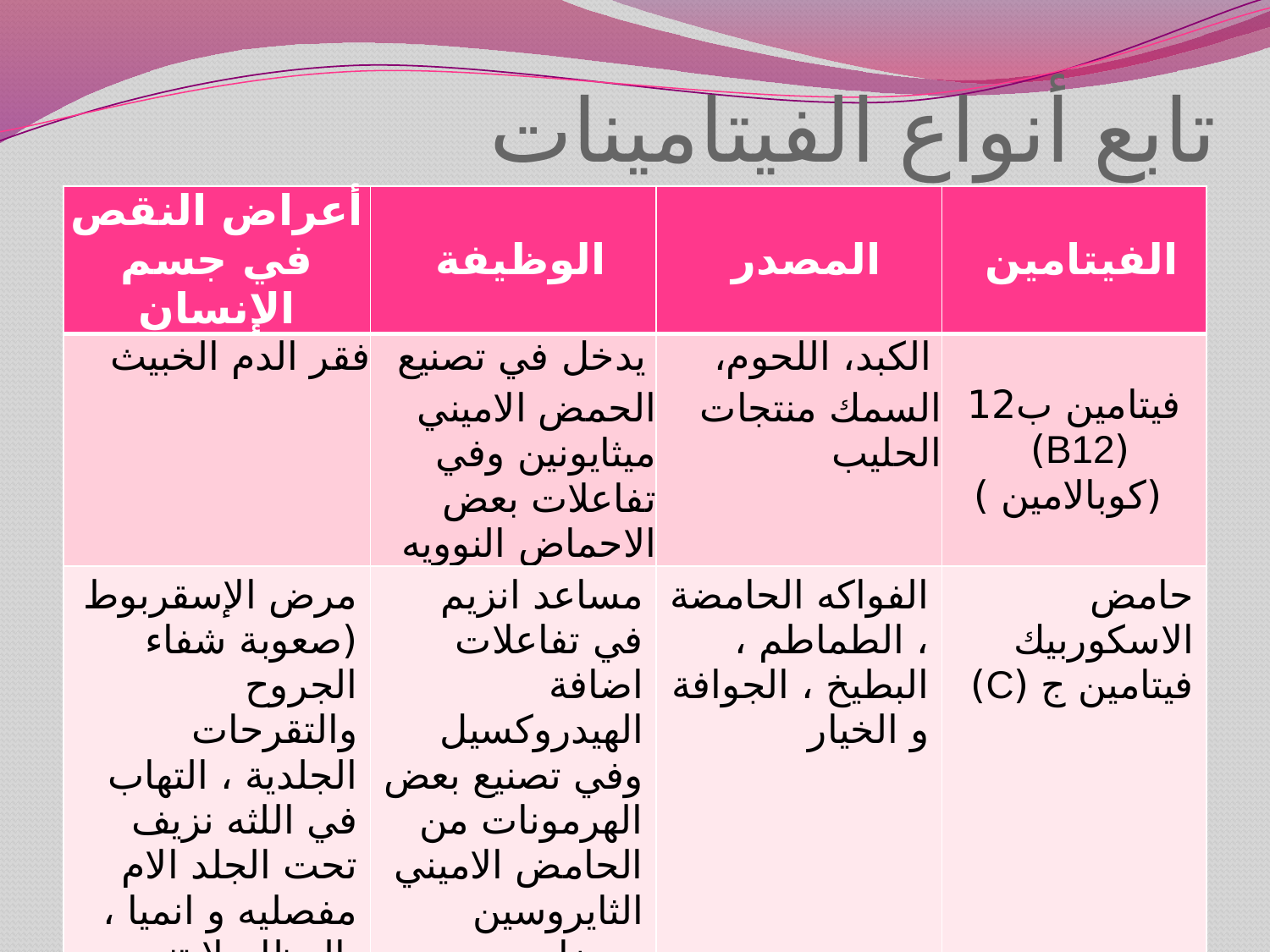

# تابع أنواع الفيتامينات
| أعراض النقص في جسم الإنسان | الوظيفة | المصدر | الفيتامين |
| --- | --- | --- | --- |
| فقر الدم الخبيث | يدخل في تصنيع الحمض الاميني ميثايونين وفي تفاعلات بعض الاحماض النوويه | الكبد، اللحوم، السمك منتجات الحليب | فيتامين ب12 (B12) (كوبالامين ) |
| مرض الإسقربوط (صعوبة شفاء الجروح والتقرحات الجلدية ، التهاب في اللثه نزيف تحت الجلد الام مفصليه و انميا ، العظام لا تنمو بالشكل الطبيعي, تصبح الشعيرات الدموية هشة | مساعد انزيم في تفاعلات اضافة الهيدروكسيل وفي تصنيع بعض الهرمونات من الحامض الاميني الثايروسين ومضاد للتأكسد ,امتصاص الحديد من الامعاء | الفواكه الحامضة ، الطماطم ، البطيخ ، الجوافة و الخيار | حامض الاسكوربيك فيتامين ج (C) |